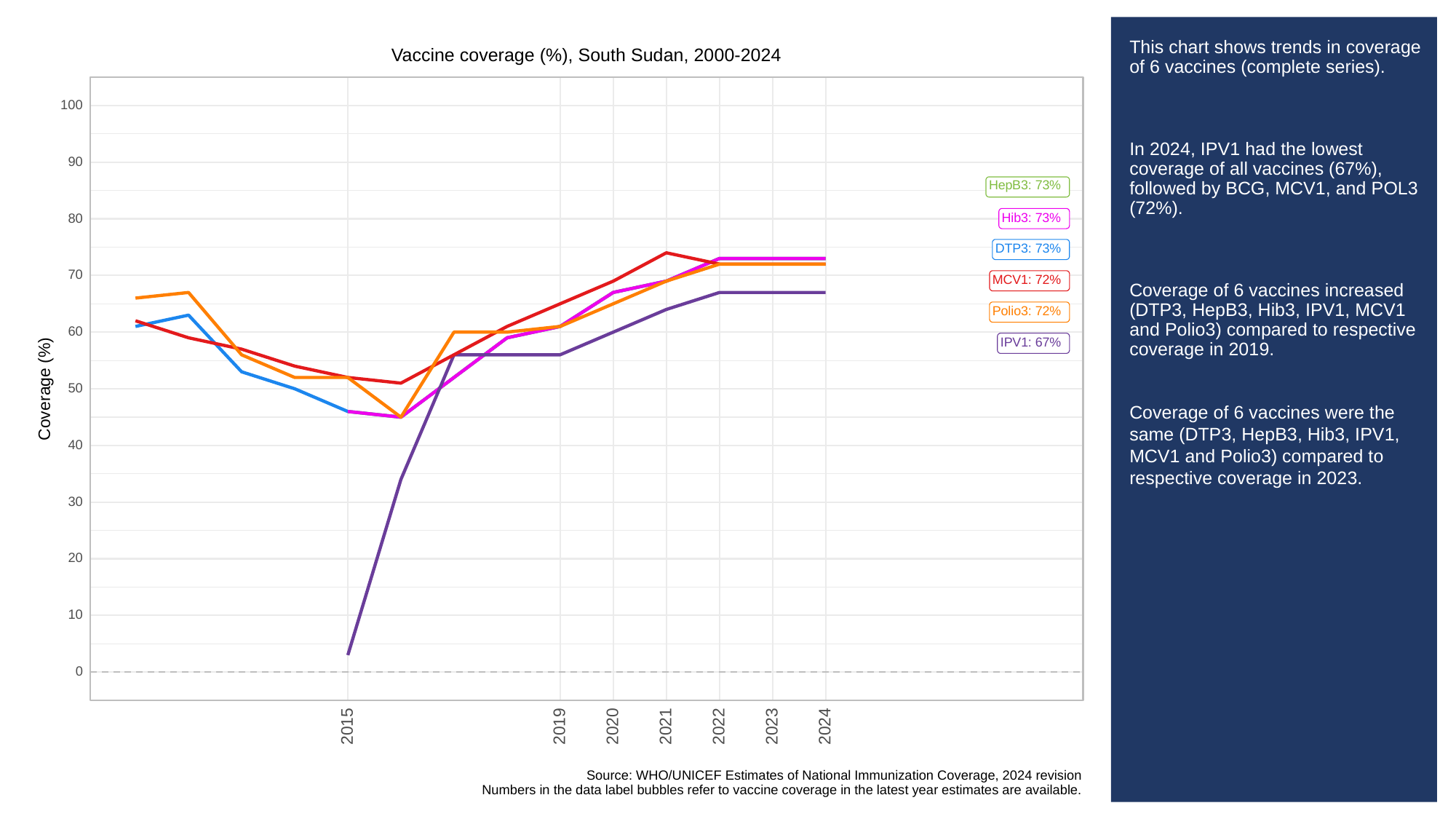

# This chart shows trends in coverage of 6 vaccines (complete series).

In 2024, IPV1 had the lowest coverage of all vaccines (67%), followed by BCG, MCV1, and POL3 (72%).

Coverage of 6 vaccines increased (DTP3, HepB3, Hib3, IPV1, MCV1 and Polio3) compared to respective coverage in 2019.

Coverage of 6 vaccines were the same (DTP3, HepB3, Hib3, IPV1, MCV1 and Polio3) compared to respective coverage in 2023.

Vaccine coverage (%), South Sudan, 2000-2024

100

90

HepB3: 73%

Hib3: 73%
80

DTP3: 73%

70

MCV1: 72%

Polio3: 72%
60

IPV1: 67%

Coverage (%)
50

40

30

20

10

0

2023
2015
2019
2020
2021
2022
2024
Source: WHO/UNICEF Estimates of National Immunization Coverage, 2024 revision
Numbers in the data label bubbles refer to vaccine coverage in the latest year estimates are available.